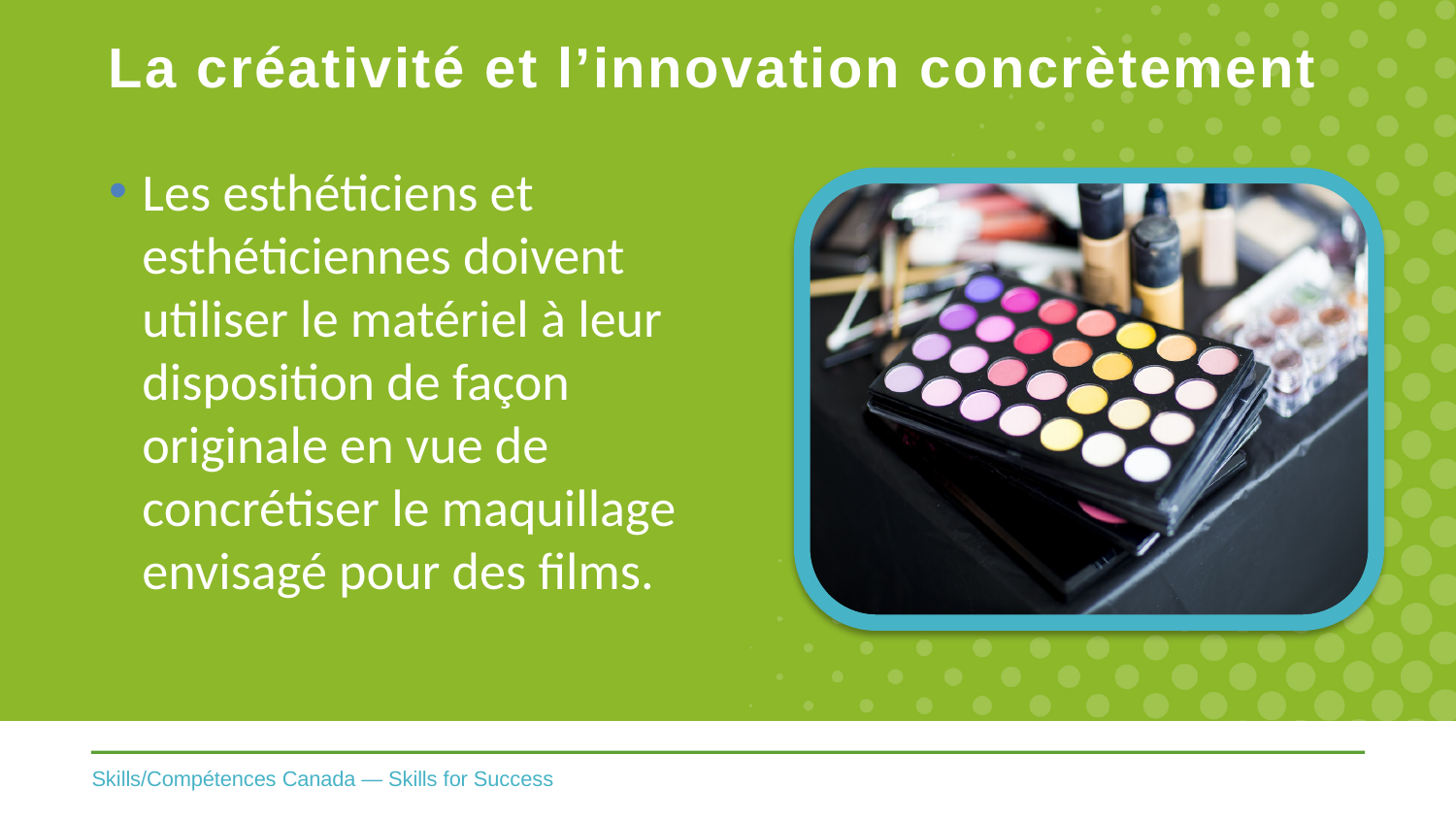

# La créativité et l’innovation concrètement
Les esthéticiens et esthéticiennes doivent utiliser le matériel à leur disposition de façon originale en vue de concrétiser le maquillage envisagé pour des films.